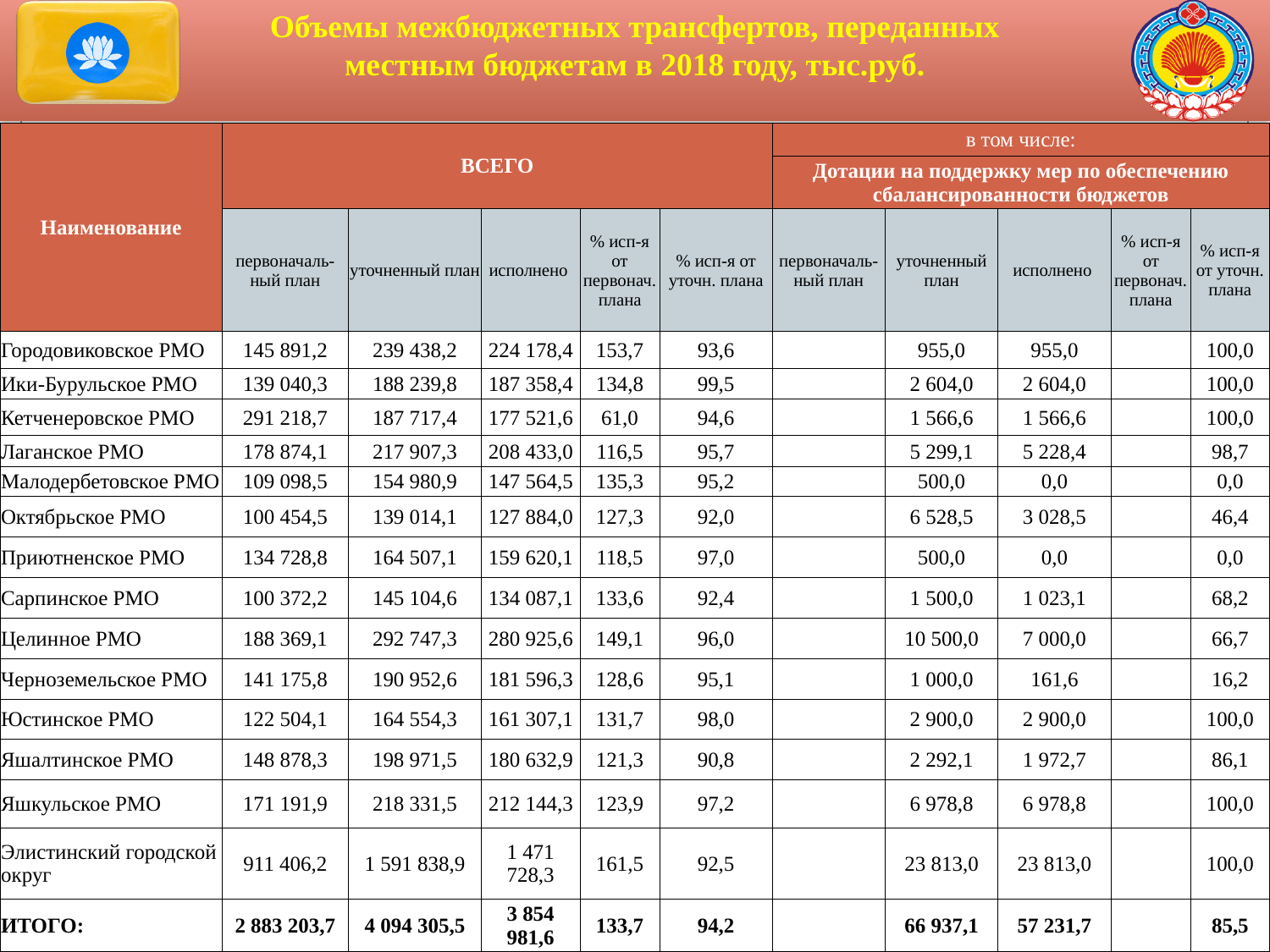

Объемы межбюджетных трансфертов, переданных местным бюджетам в 2018 году, тыс.руб.

| Наименование | ВСЕГО |  |  |  |  | в том числе: |  |  |  |  |
| --- | --- | --- | --- | --- | --- | --- | --- | --- | --- | --- |
|  |  |  |  |  |  | Дотации на поддержку мер по обеспечению сбалансированности бюджетов |  |  |  |  |
|  | первоначаль- ный план | уточненный план | исполнено | % исп-я от первонач. плана | % исп-я от уточн. плана | первоначаль- ный план | уточненный план | исполнено | % исп-я от первонач. плана | % исп-я от уточн. плана |
| Городовиковское РМО | 145 891,2 | 239 438,2 | 224 178,4 | 153,7 | 93,6 |  | 955,0 | 955,0 |  | 100,0 |
| Ики-Бурульское РМО | 139 040,3 | 188 239,8 | 187 358,4 | 134,8 | 99,5 |  | 2 604,0 | 2 604,0 |  | 100,0 |
| Кетченеровское РМО | 291 218,7 | 187 717,4 | 177 521,6 | 61,0 | 94,6 |  | 1 566,6 | 1 566,6 |  | 100,0 |
| Лаганское РМО | 178 874,1 | 217 907,3 | 208 433,0 | 116,5 | 95,7 |  | 5 299,1 | 5 228,4 |  | 98,7 |
| Малодербетовское РМО | 109 098,5 | 154 980,9 | 147 564,5 | 135,3 | 95,2 |  | 500,0 | 0,0 |  | 0,0 |
| Октябрьское РМО | 100 454,5 | 139 014,1 | 127 884,0 | 127,3 | 92,0 |  | 6 528,5 | 3 028,5 |  | 46,4 |
| Приютненское РМО | 134 728,8 | 164 507,1 | 159 620,1 | 118,5 | 97,0 |  | 500,0 | 0,0 |  | 0,0 |
| Сарпинское РМО | 100 372,2 | 145 104,6 | 134 087,1 | 133,6 | 92,4 |  | 1 500,0 | 1 023,1 |  | 68,2 |
| Целинное РМО | 188 369,1 | 292 747,3 | 280 925,6 | 149,1 | 96,0 |  | 10 500,0 | 7 000,0 |  | 66,7 |
| Черноземельское РМО | 141 175,8 | 190 952,6 | 181 596,3 | 128,6 | 95,1 |  | 1 000,0 | 161,6 |  | 16,2 |
| Юстинское РМО | 122 504,1 | 164 554,3 | 161 307,1 | 131,7 | 98,0 |  | 2 900,0 | 2 900,0 |  | 100,0 |
| Яшалтинское РМО | 148 878,3 | 198 971,5 | 180 632,9 | 121,3 | 90,8 |  | 2 292,1 | 1 972,7 |  | 86,1 |
| Яшкульское РМО | 171 191,9 | 218 331,5 | 212 144,3 | 123,9 | 97,2 |  | 6 978,8 | 6 978,8 |  | 100,0 |
| Элистинский городской округ | 911 406,2 | 1 591 838,9 | 1 471 728,3 | 161,5 | 92,5 |  | 23 813,0 | 23 813,0 |  | 100,0 |
| ИТОГО: | 2 883 203,7 | 4 094 305,5 | 3 854 981,6 | 133,7 | 94,2 |  | 66 937,1 | 57 231,7 |  | 85,5 |